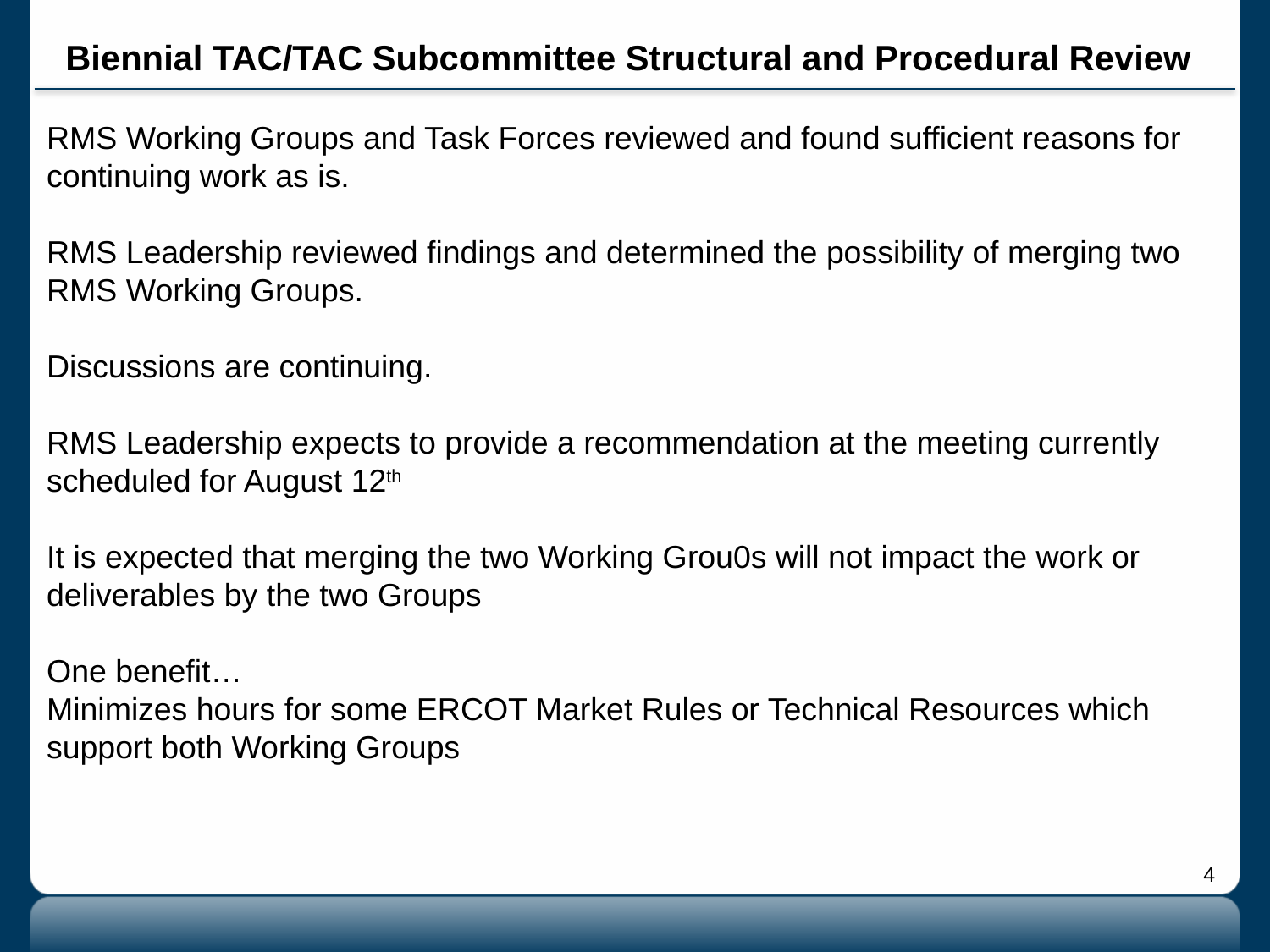

# Biennial TAC/TAC Subcommittee Structural and Procedural Review
RMS Working Groups and Task Forces reviewed and found sufficient reasons for
continuing work as is.

RMS Leadership reviewed findings and determined the possibility of merging two RMS Working Groups.

Discussions are continuing.

RMS Leadership expects to provide a recommendation at the meeting currently scheduled for August 12th

It is expected that merging the two Working Grou0s will not impact the work or deliverables by the two Groups

One benefit…
Minimizes hours for some ERCOT Market Rules or Technical Resources which support both Working Groups